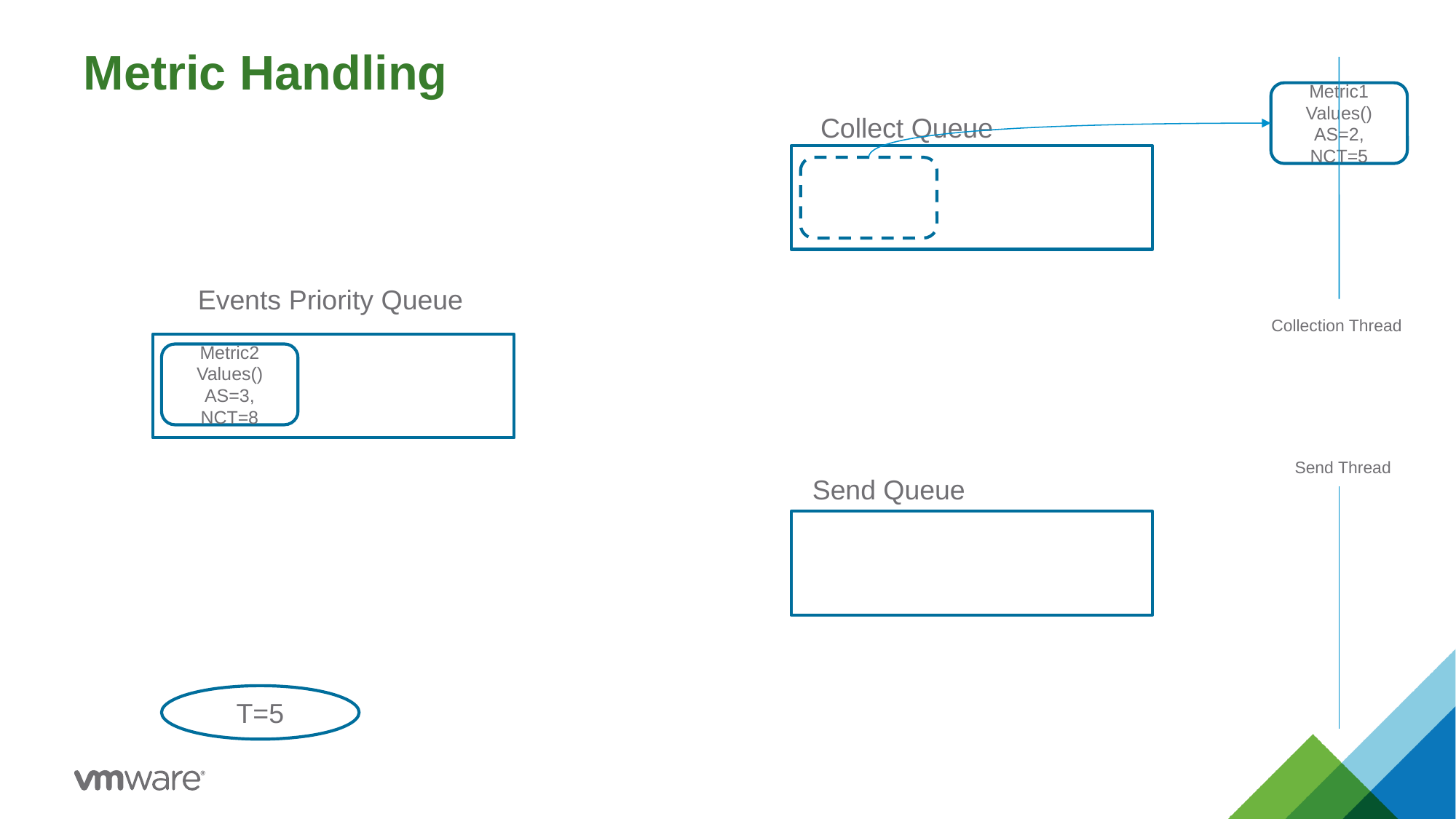

# Metric Handling
Metric1
Values()
AS=2, NCT=5
Collect Queue

Events Priority Queue
Collection Thread

Metric2
Values()
AS=3, NCT=8
Send Thread
Send Queue

T=5